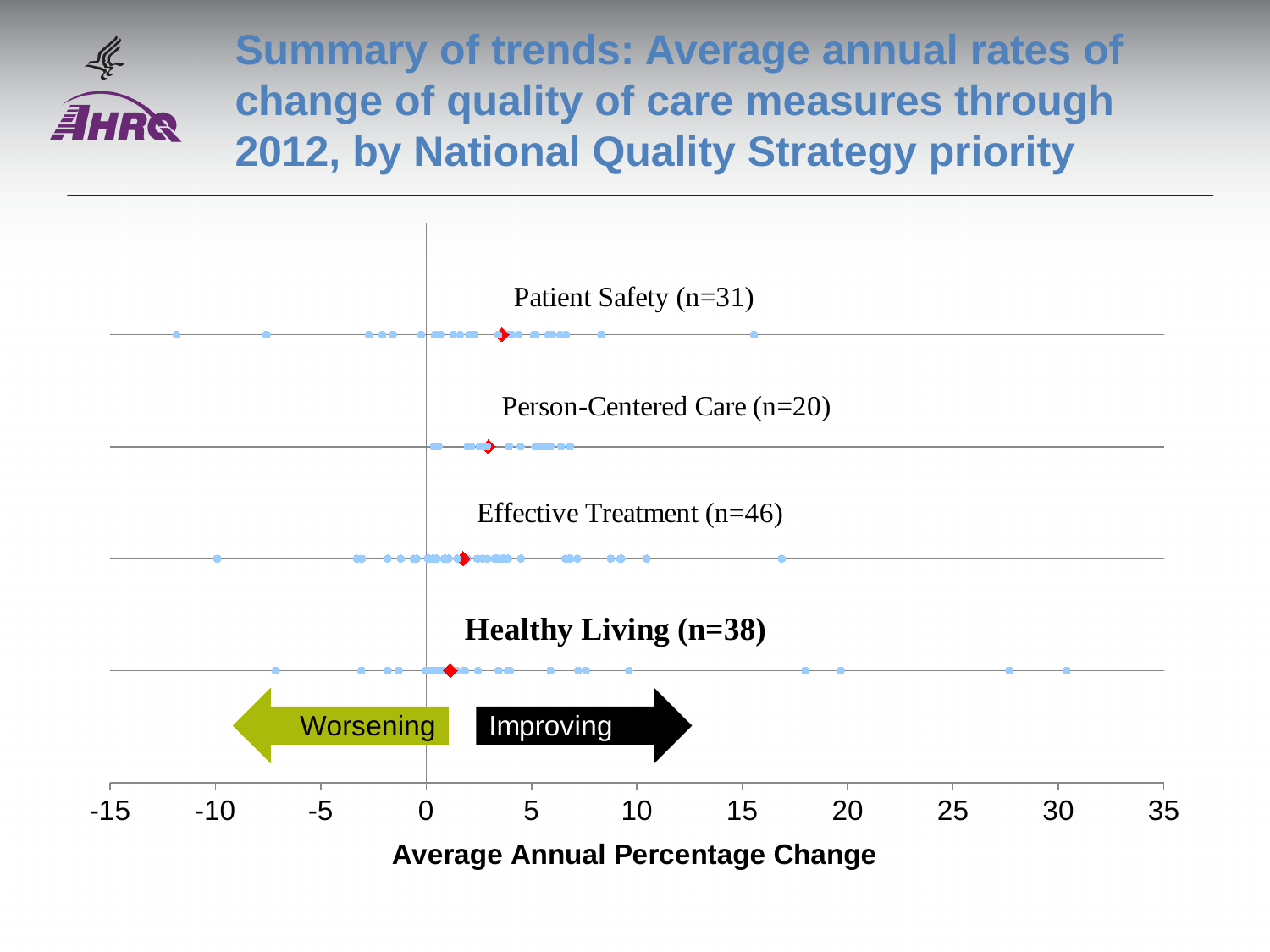

# Summary of trends: Average annual rates of change of quality of care measures through 2012, by National Quality Strategy priority

### Chart

| Category | Y-Values |
|---|---|